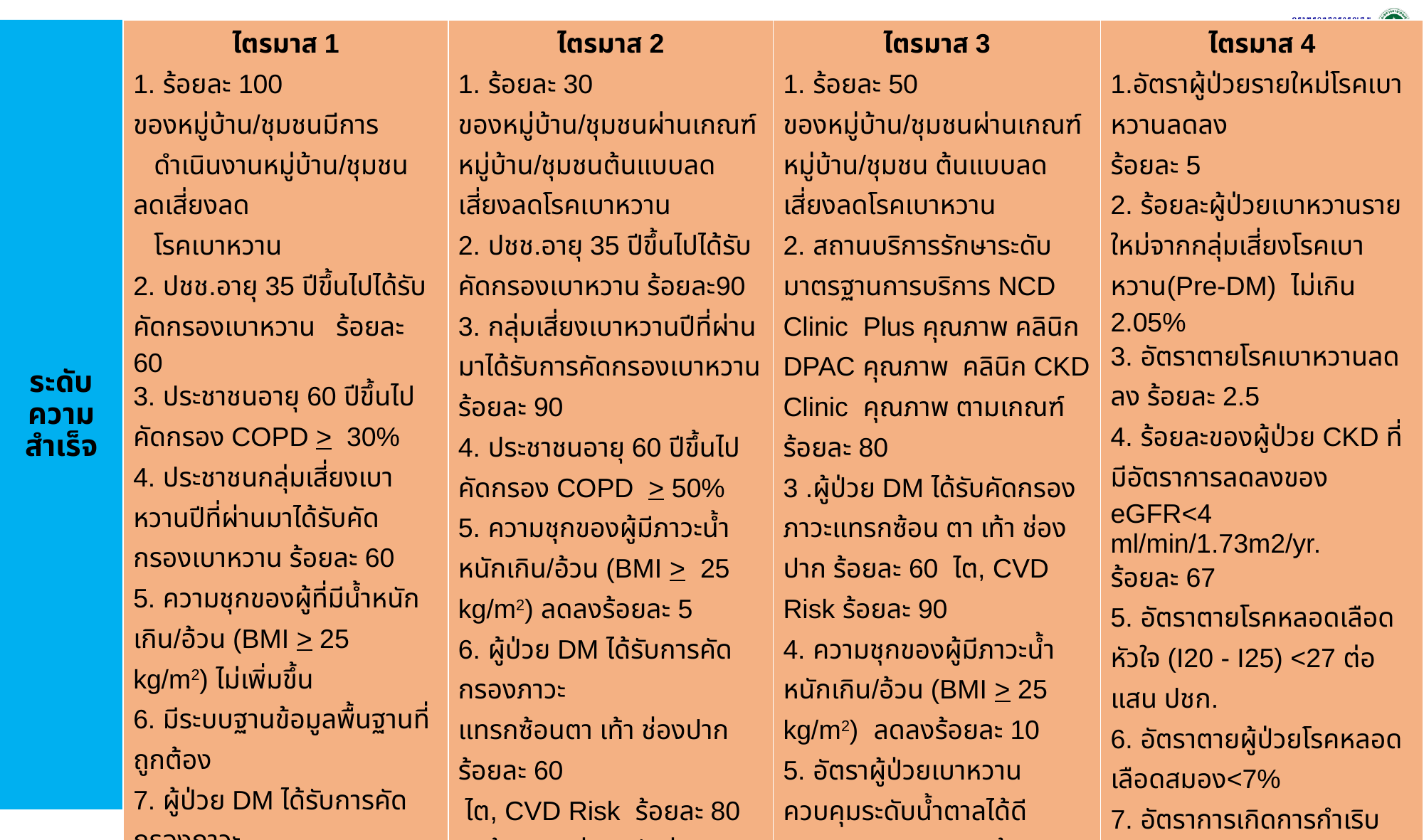

ระดับความสำเร็จ
| ไตรมาส 1 1. ร้อยละ 100 ของหมู่บ้าน/ชุมชนมีการ ดำเนินงานหมู่บ้าน/ชุมชนลดเสี่ยงลด โรคเบาหวาน 2. ปชช.อายุ 35 ปีขึ้นไปได้รับคัดกรองเบาหวาน ร้อยละ 60 3. ประชาชนอายุ 60 ปีขึ้นไปคัดกรอง COPD > 30% 4. ประชาชนกลุ่มเสี่ยงเบาหวานปีที่ผ่านมาได้รับคัดกรองเบาหวาน ร้อยละ 60 5. ความชุกของผู้ที่มีน้ำหนักเกิน/อ้วน (BMI > 25 kg/m2) ไม่เพิ่มขึ้น 6. มีระบบฐานข้อมูลพื้นฐานที่ถูกต้อง 7. ผู้ป่วย DM ได้รับการคัดกรองภาวะ แทรกซ้อนตา เท้า ช่องปาก ร้อยละ 40 ไต, CVD Risk ร้อยละ 60 8. ร้อยละกลุ่มสงสัยป่วยความดันโลหิตสูงในเขตรับผิดชอบ ได้รับ การวัดความดันโลหิตที่บ้าน ร้อยละ 10 | ไตรมาส 2 1. ร้อยละ 30 ของหมู่บ้าน/ชุมชนผ่านเกณฑ์ หมู่บ้าน/ชุมชนต้นแบบลดเสี่ยงลดโรคเบาหวาน 2. ปชช.อายุ 35 ปีขึ้นไปได้รับคัดกรองเบาหวาน ร้อยละ90 3. กลุ่มเสี่ยงเบาหวานปีที่ผ่านมาได้รับการคัดกรองเบาหวานร้อยละ 90 4. ประชาชนอายุ 60 ปีขึ้นไปคัดกรอง COPD > 50% 5. ความชุกของผู้มีภาวะน้ำหนักเกิน/อ้วน (BMI > 25 kg/m2) ลดลงร้อยละ 5 6. ผู้ป่วย DM ได้รับการคัดกรองภาวะ แทรกซ้อนตา เท้า ช่องปาก ร้อยละ 60 ไต, CVD Risk ร้อยละ 80 7. ร้อยละกลุ่มสงสัยป่วยความดันโลหิตสูงในเขตรับผิดชอบ ได้รับการวัดความดันโลหิตที่บ้าน ร้อยละ 20 | ไตรมาส 3 1. ร้อยละ 50 ของหมู่บ้าน/ชุมชนผ่านเกณฑ์หมู่บ้าน/ชุมชน ต้นแบบลดเสี่ยงลดโรคเบาหวาน 2. สถานบริการรักษาระดับมาตรฐานการบริการ NCD Clinic Plus คุณภาพ คลินิก DPAC คุณภาพ คลินิก CKD Clinic คุณภาพ ตามเกณฑ์ ร้อยละ 80 3 .ผู้ป่วย DM ได้รับคัดกรองภาวะแทรกซ้อน ตา เท้า ช่องปาก ร้อยละ 60 ไต, CVD Risk ร้อยละ 90 4. ความชุกของผู้มีภาวะน้ำหนักเกิน/อ้วน (BMI > 25 kg/m2) ลดลงร้อยละ 10 5. อัตราผู้ป่วยเบาหวานควบคุมระดับน้ำตาลได้ดี (HbA1C <7%) > ร้อยละ 40 6. ร้อยละผู้ป่วยโรคความดันโลหิตสูงสามารถควบคุมระดับความดันโลหิตได้ดีมากกว่าหรือเท่ากับร้อยละ 50 7. ร้อยละกลุ่มสงสัยป่วยความดันโลหิตสูงในเขตรับผิดชอบได้รับการวัดความดันโลหิต ที่บ้านร้อยละ 30 | ไตรมาส 4 1.อัตราผู้ป่วยรายใหม่โรคเบาหวานลดลง ร้อยละ 5 2. ร้อยละผู้ป่วยเบาหวานรายใหม่จากกลุ่มเสี่ยงโรคเบาหวาน(Pre-DM) ไม่เกิน 2.05% 3. อัตราตายโรคเบาหวานลดลง ร้อยละ 2.5 4. ร้อยละของผู้ป่วย CKD ที่มีอัตราการลดลงของ eGFR<4 ml/min/1.73m2/yr. ร้อยละ 67 5. อัตราตายโรคหลอดเลือดหัวใจ (I20 - I25) <27 ต่อแสน ปชก. 6. อัตราตายผู้ป่วยโรคหลอดเลือดสมอง<7% 7. อัตราการเกิดการกำเริบเฉียบพลันในผู้ป่วย COPD อายุ 40 ปีขึ้นไป < 110 ครั้งต่อ 100 ผู้ป่วย COPD 8. อัตราผู้ป่วย COPD ที่ได้รับการรักษาครบวงจรและได้มาตรฐาน > 60 % 9. อัตราการตัดนิ้ว เท้า ขา ใน DM Foot ไม่เกิน 30% 10. ร้อยละผู้ป่วยโรคเรื้อรังที่สูบบุหรี่ได้รับคำแนะนำเพื่อเลิกสูบบุหรี่ >ร้อยละ 50 11. ร้อยละผู้ป่วยโรคเรื้อรังที่สูบบุหรี่ เลิกสูบบุหรี่ > 10% |
| --- | --- | --- | --- |